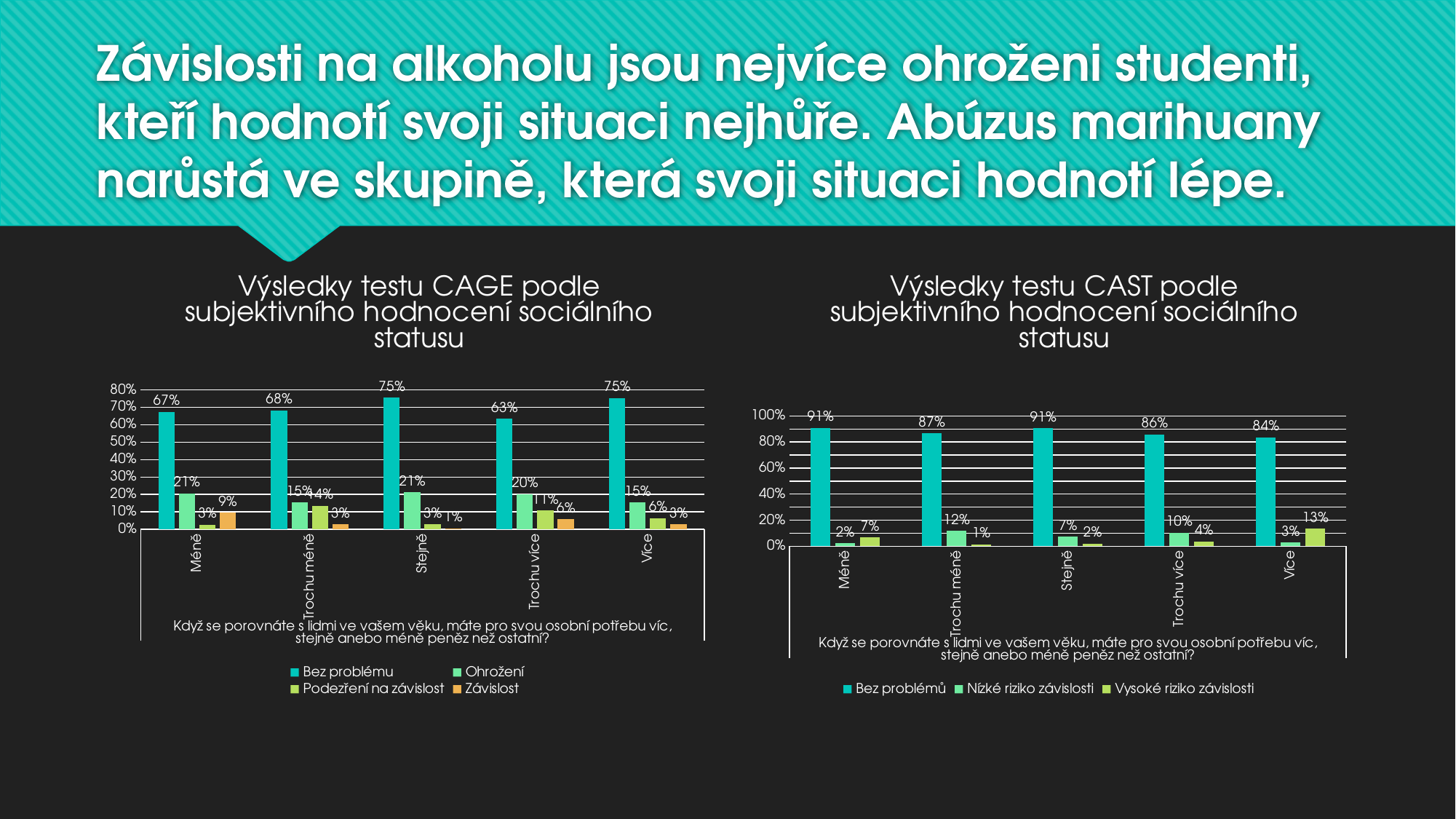

# Závislosti na alkoholu jsou nejvíce ohroženi studenti, kteří hodnotí svoji situaci nejhůře. Abúzus marihuany narůstá ve skupině, která svoji situaci hodnotí lépe.

### Chart: Výsledky testu CAGE podle subjektivního hodnocení sociálního statusu

| Category | Bez problému | Ohrožení | Podezření na závislost | Závislost |
|---|---|---|---|---|
| Méně | 0.672864896331516 | 0.20548607969675 | 0.0271248422933627 | 0.0945241816783717 |
| Trochu méně | 0.682550987046475 | 0.154367059356937 | 0.135049395960957 | 0.0280325576356301 |
| Stejně | 0.754038986063011 | 0.212253652775104 | 0.0278984769895225 | 0.00580888417236164 |
| Trochu více | 0.634480302137526 | 0.200715420680831 | 0.107293145593827 | 0.0575111315878159 |
| Více | 0.753558254887481 | 0.153780126726299 | 0.0649133376318381 | 0.0277482807543812 |

### Chart: Výsledky testu CAST podle subjektivního hodnocení sociálního statusu

| Category | Bez problémů | Nízké riziko závislosti | Vysoké riziko závislosti |
|---|---|---|---|
| Méně | 0.908204308054616 | 0.0239458111844006 | 0.0678498807609834 |
| Trochu méně | 0.868123544710717 | 0.118595249195569 | 0.0132812060937146 |
| Stejně | 0.905829047002677 | 0.0732748442458577 | 0.0208961087514649 |
| Trochu více | 0.85920208626008 | 0.104871085948892 | 0.0359268277910282 |
| Více | 0.836366088210488 | 0.0290466497853725 | 0.134587262004139 |